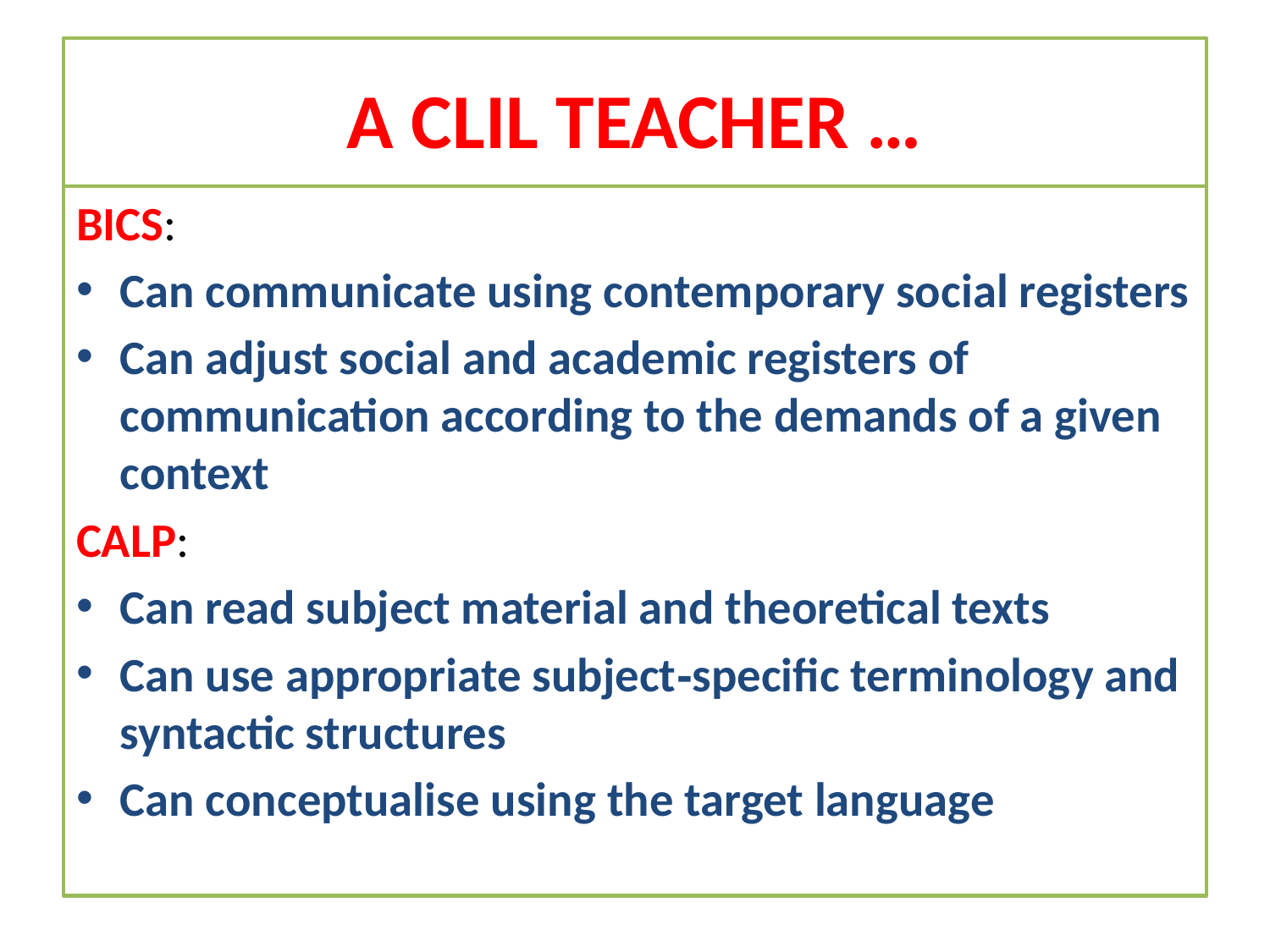

# A CLIL TEACHER …
BICS:
Can communicate using contemporary social registers
Can adjust social and academic registers of communication according to the demands of a given context
CALP:
Can read subject material and theoretical texts
Can use appropriate subject‐specific terminology and syntactic structures
Can conceptualise using the target language